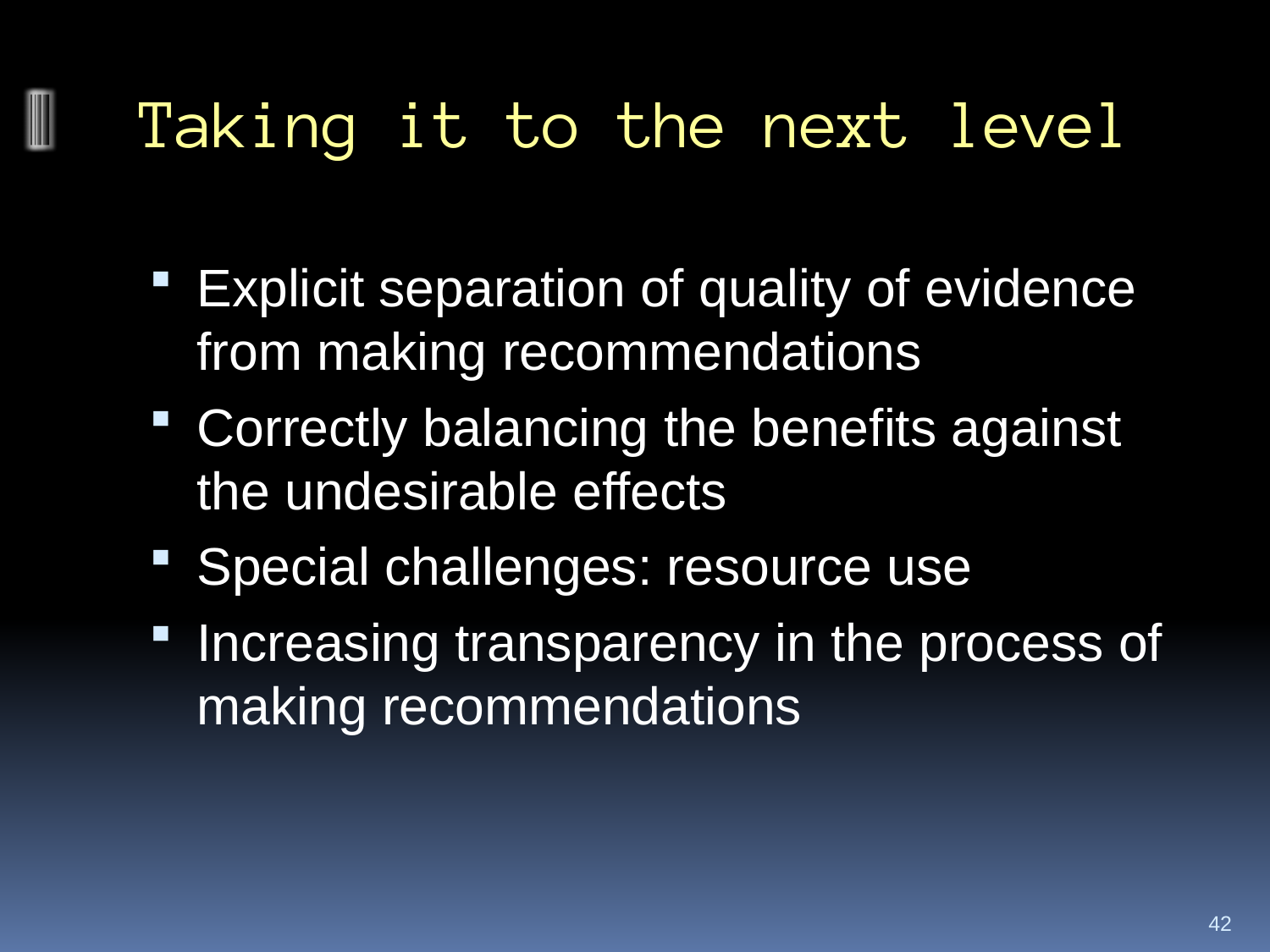

# Taking it to the next level
Explicit separation of quality of evidence from making recommendations
Correctly balancing the benefits against the undesirable effects
Special challenges: resource use
Increasing transparency in the process of making recommendations
42